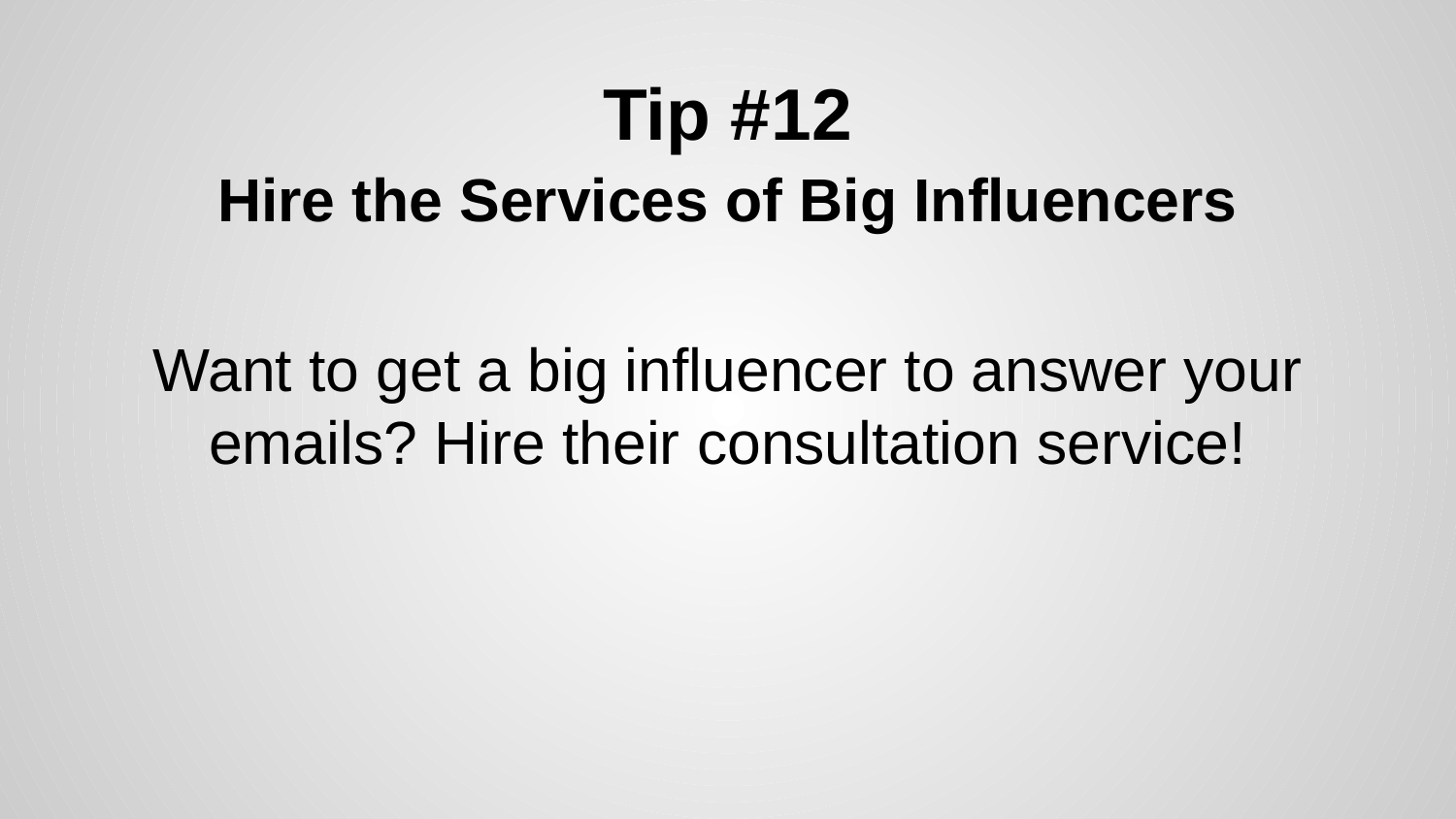

# Tip #12

Hire the Services of Big Influencers

Want to get a big influencer to answer your emails? Hire their consultation service!